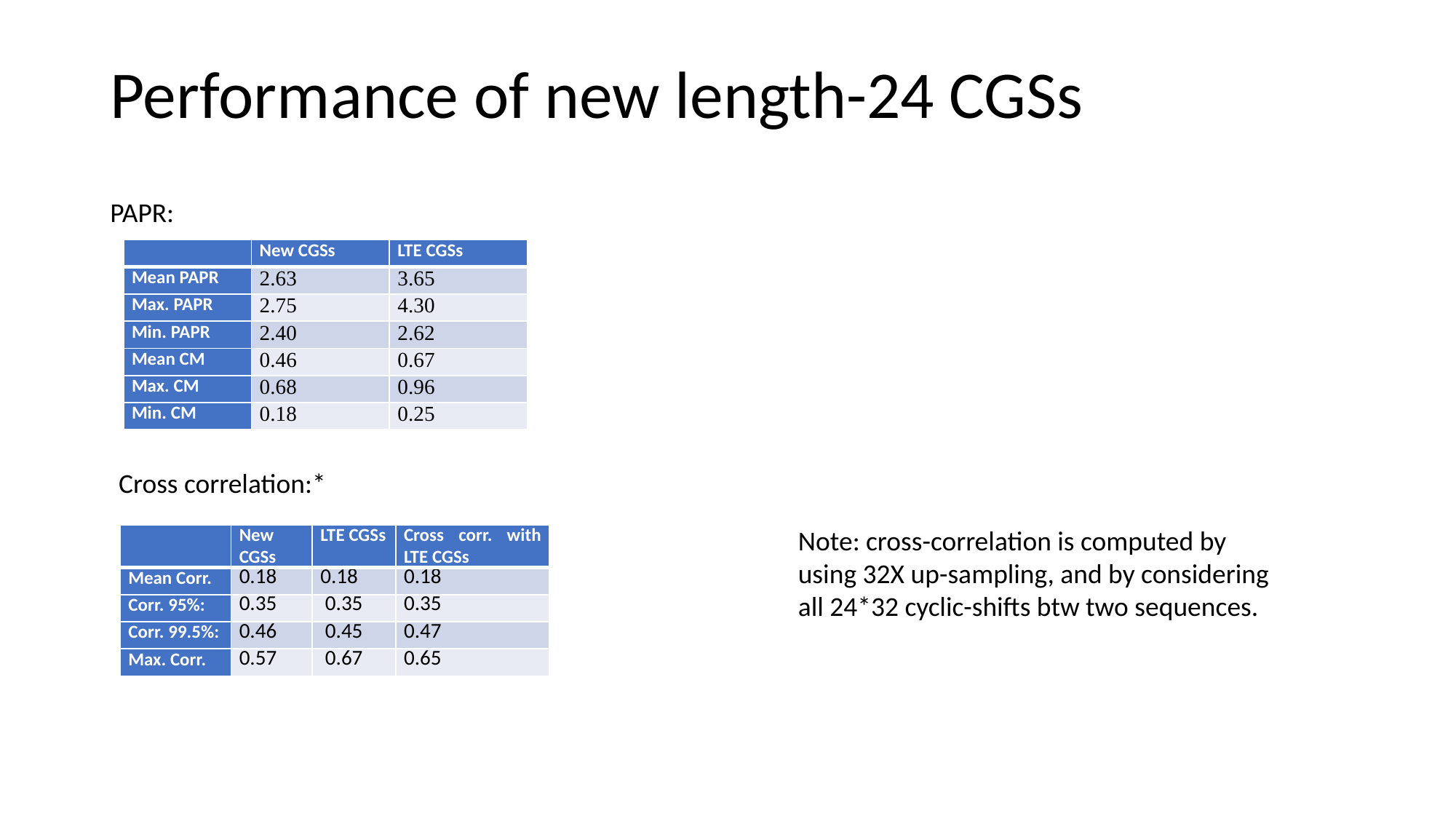

Performance of new length-24 CGSs

PAPR:

|  | New CGSs | LTE CGSs |
| --- | --- | --- |
| Mean PAPR | 2.63 | 3.65 |
| Max. PAPR | 2.75 | 4.30 |
| Min. PAPR | 2.40 | 2.62 |
| Mean CM | 0.46 | 0.67 |
| Max. CM | 0.68 | 0.96 |
| Min. CM | 0.18 | 0.25 |
Cross correlation:*

Note: cross-correlation is computed by using 32X up-sampling, and by considering all 24*32 cyclic-shifts btw two sequences.

|  | New CGSs | LTE CGSs | Cross corr. with LTE CGSs |
| --- | --- | --- | --- |
| Mean Corr. | 0.18 | 0.18 | 0.18 |
| Corr. 95%: | 0.35 | 0.35 | 0.35 |
| Corr. 99.5%: | 0.46 | 0.45 | 0.47 |
| Max. Corr. | 0.57 | 0.67 | 0.65 |